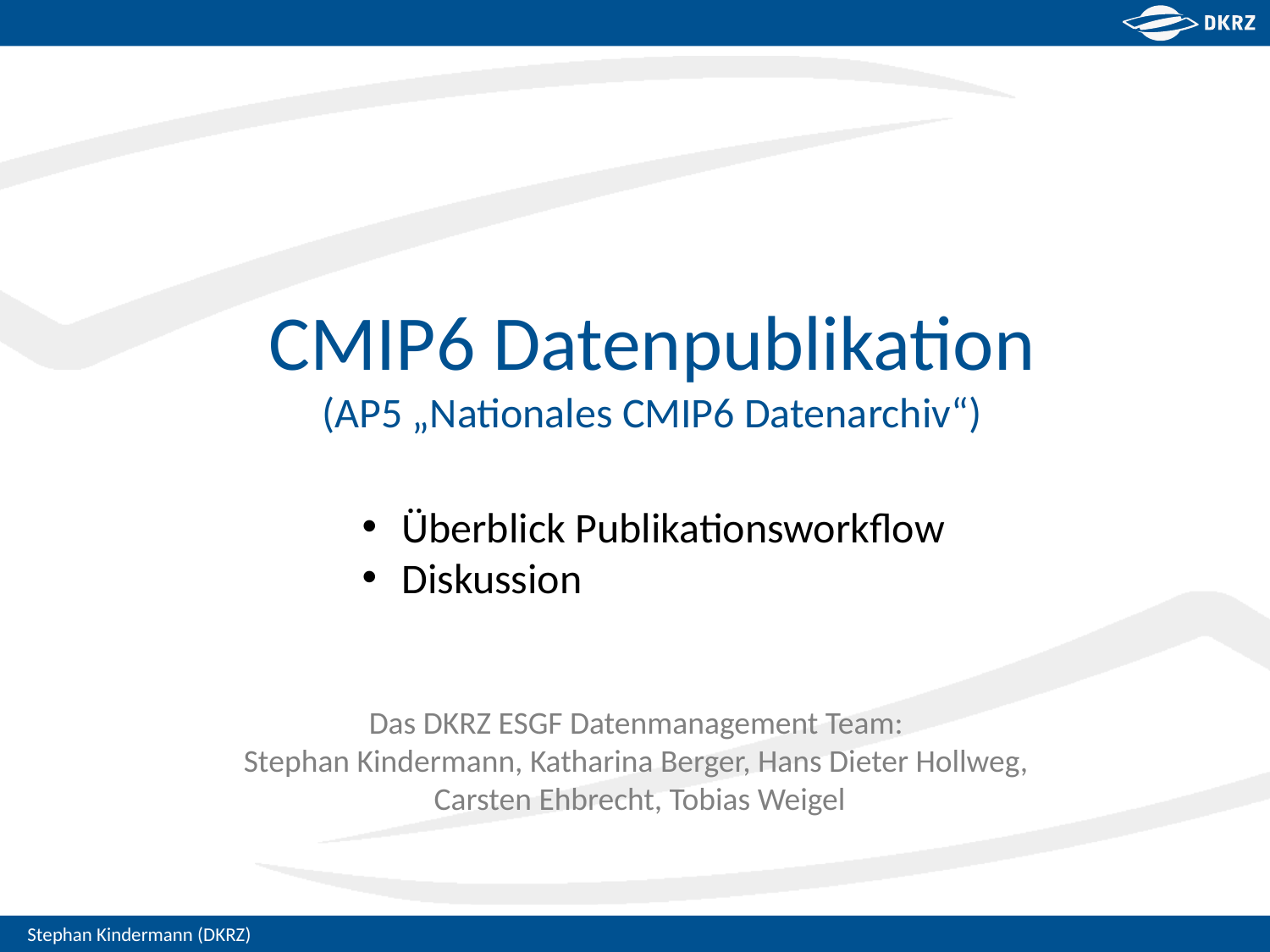

# CMIP6 Datenpublikation (AP5 „Nationales CMIP6 Datenarchiv“)
Überblick Publikationsworkflow
Diskussion
Das DKRZ ESGF Datenmanagement Team:
Stephan Kindermann, Katharina Berger, Hans Dieter Hollweg,
Carsten Ehbrecht, Tobias Weigel